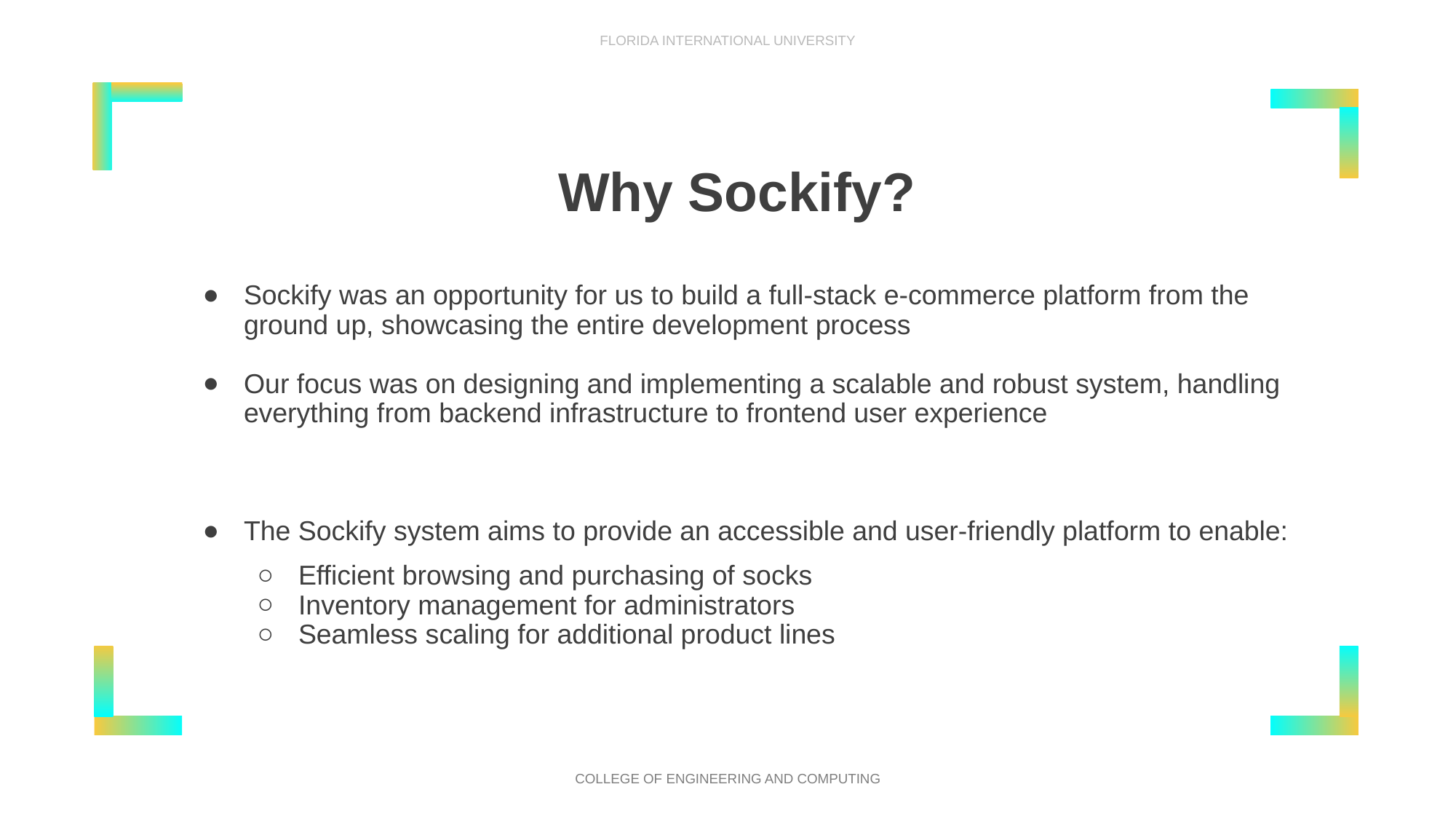

# Why Sockify?
Sockify was an opportunity for us to build a full-stack e-commerce platform from the ground up, showcasing the entire development process

Our focus was on designing and implementing a scalable and robust system, handling everything from backend infrastructure to frontend user experience

The Sockify system aims to provide an accessible and user-friendly platform to enable:
Efficient browsing and purchasing of socks
Inventory management for administrators
Seamless scaling for additional product lines